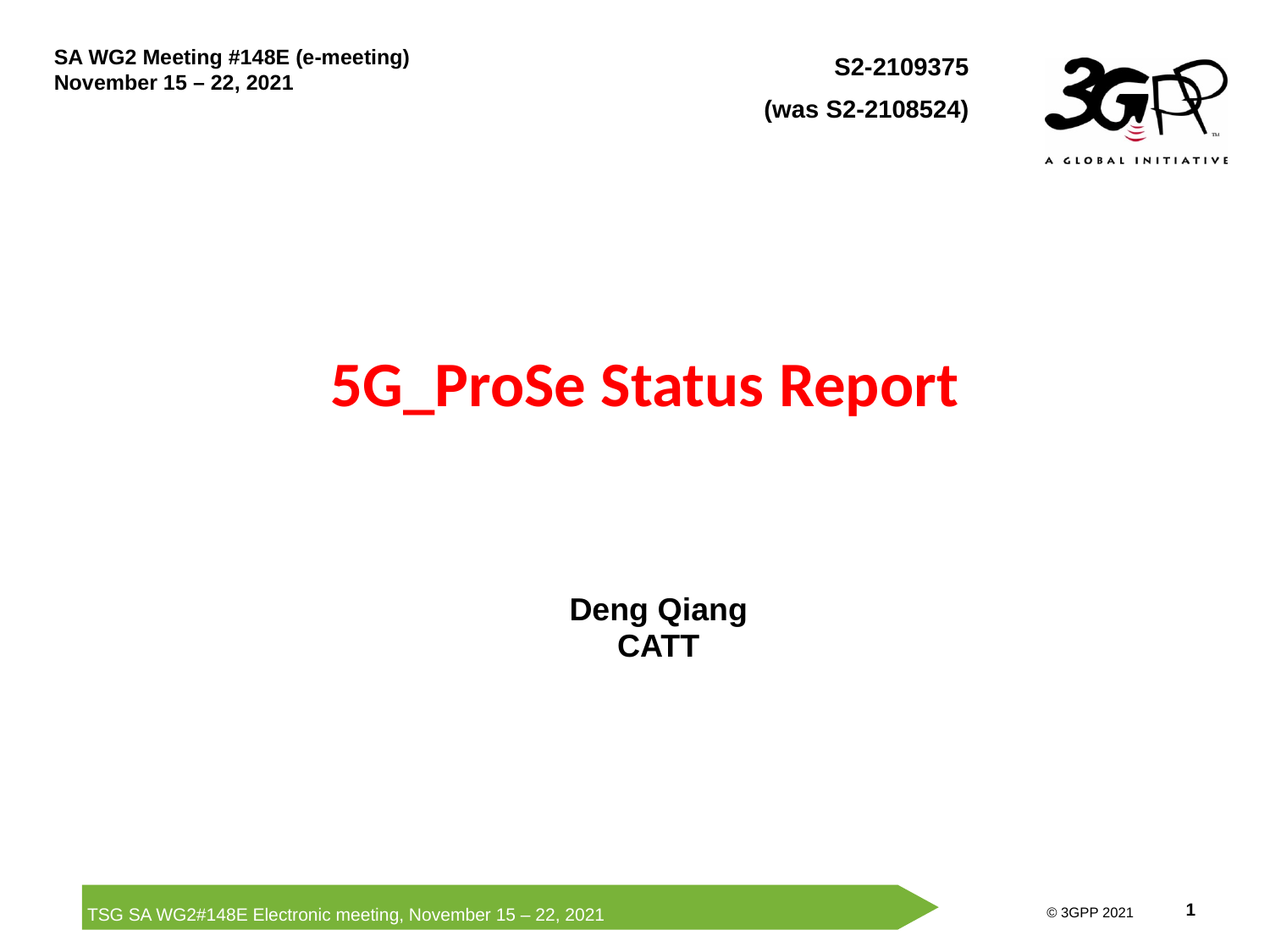

SA WG2 Meeting #148E (e-meeting)
November 15 – 22, 2021
# 5G_ProSe Status Report
Deng Qiang
CATT